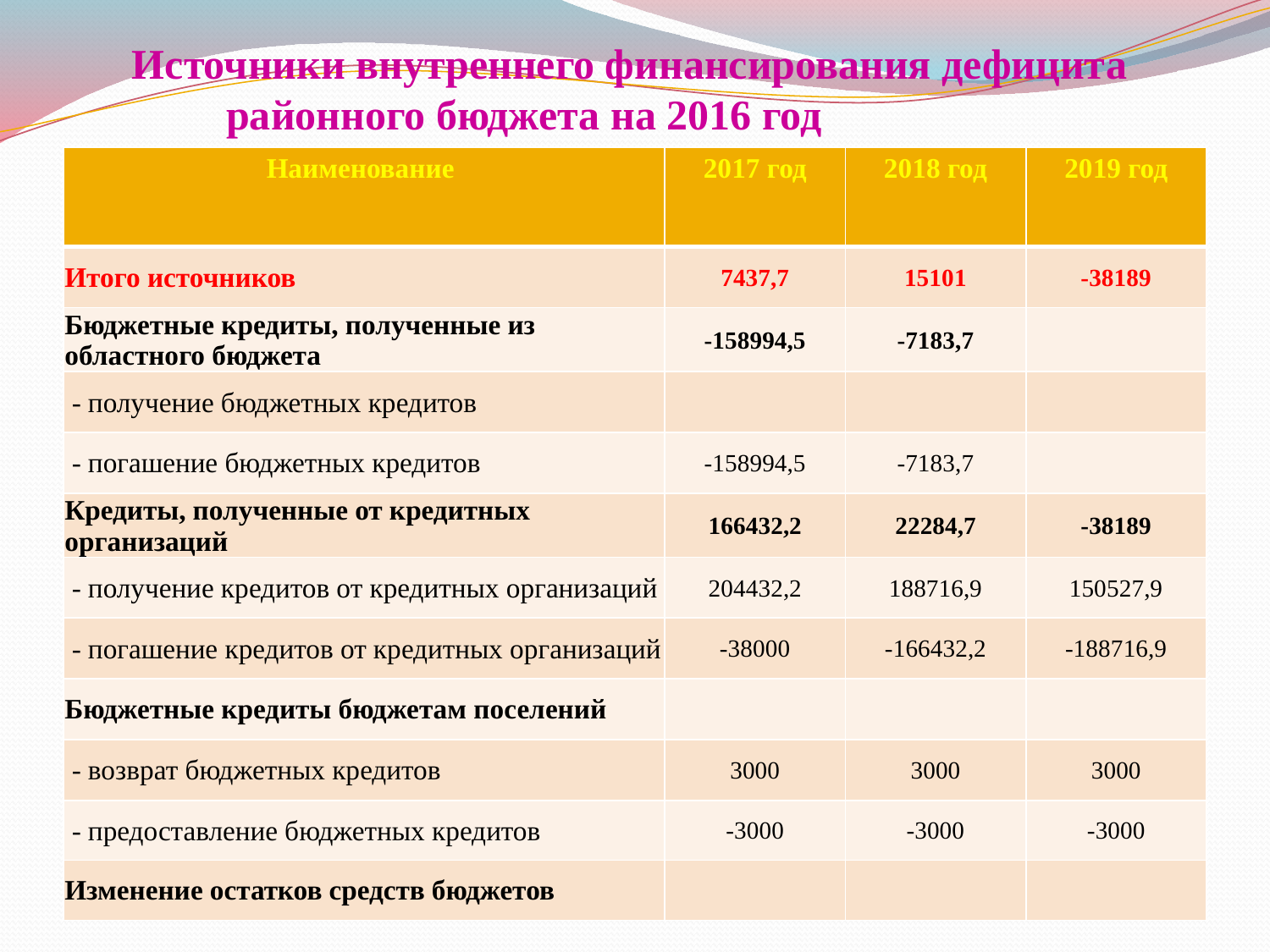

# Источники внутреннего финансирования дефицита районного бюджета на 2016 год
| Наименование | 2017 год | 2018 год | 2019 год |
| --- | --- | --- | --- |
| Итого источников | 7437,7 | 15101 | -38189 |
| Бюджетные кредиты, полученные из областного бюджета | -158994,5 | -7183,7 |  |
| - получение бюджетных кредитов |  |  |  |
| - погашение бюджетных кредитов | -158994,5 | -7183,7 |  |
| Кредиты, полученные от кредитных организаций | 166432,2 | 22284,7 | -38189 |
| - получение кредитов от кредитных организаций | 204432,2 | 188716,9 | 150527,9 |
| - погашение кредитов от кредитных организаций | -38000 | -166432,2 | -188716,9 |
| Бюджетные кредиты бюджетам поселений |  |  |  |
| - возврат бюджетных кредитов | 3000 | 3000 | 3000 |
| - предоставление бюджетных кредитов | -3000 | -3000 | -3000 |
| Изменение остатков средств бюджетов |  |  |  |